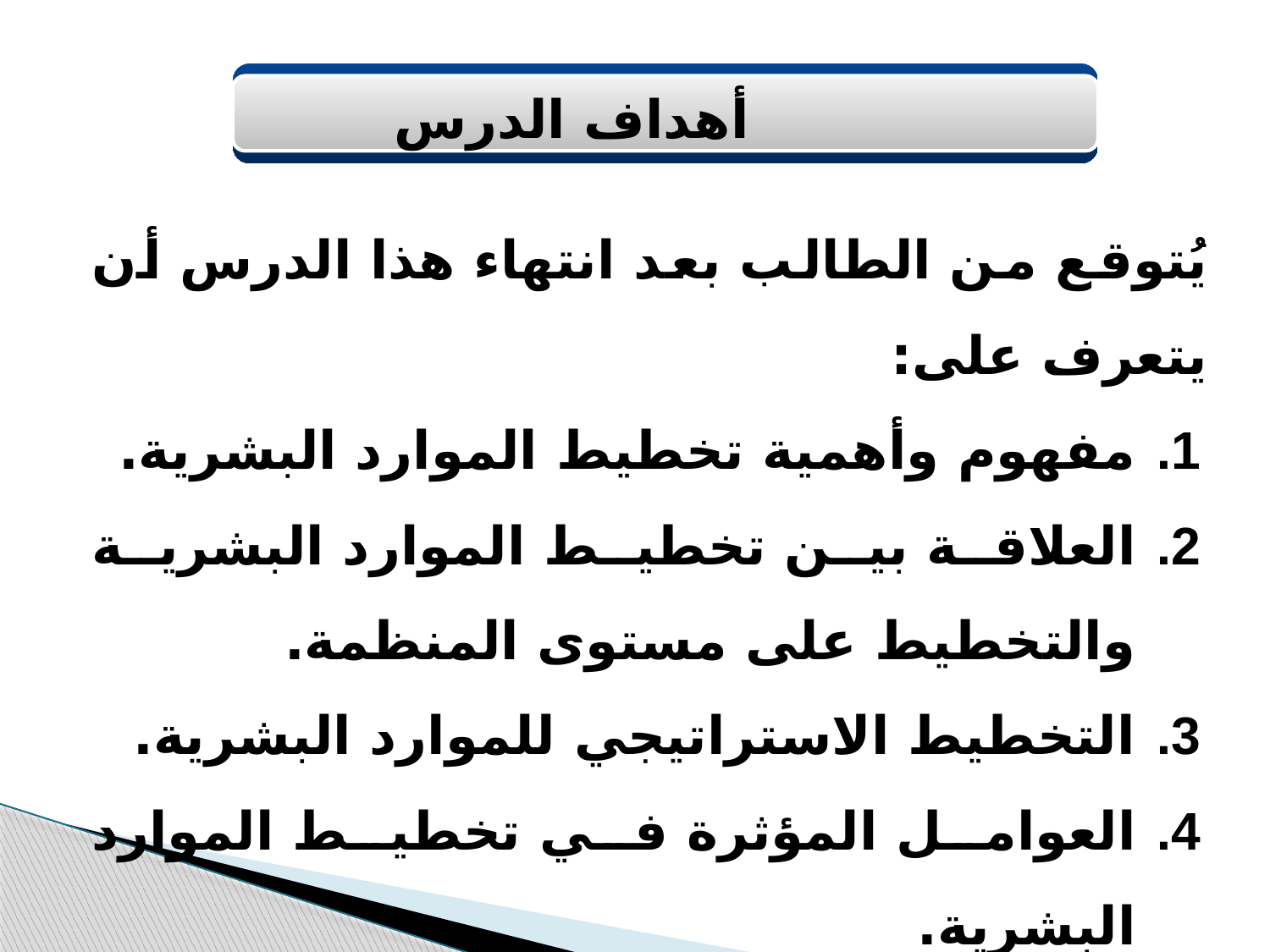

أهداف الدرس
يُتوقع من الطالب بعد انتهاء هذا الدرس أن يتعرف على:
مفهوم وأهمية تخطيط الموارد البشرية.
العلاقة بين تخطيط الموارد البشرية والتخطيط على مستوى المنظمة.
التخطيط الاستراتيجي للموارد البشرية.
العوامل المؤثرة في تخطيط الموارد البشرية.
دور نظم المعلومات في التخطيط للموارد البشرية.